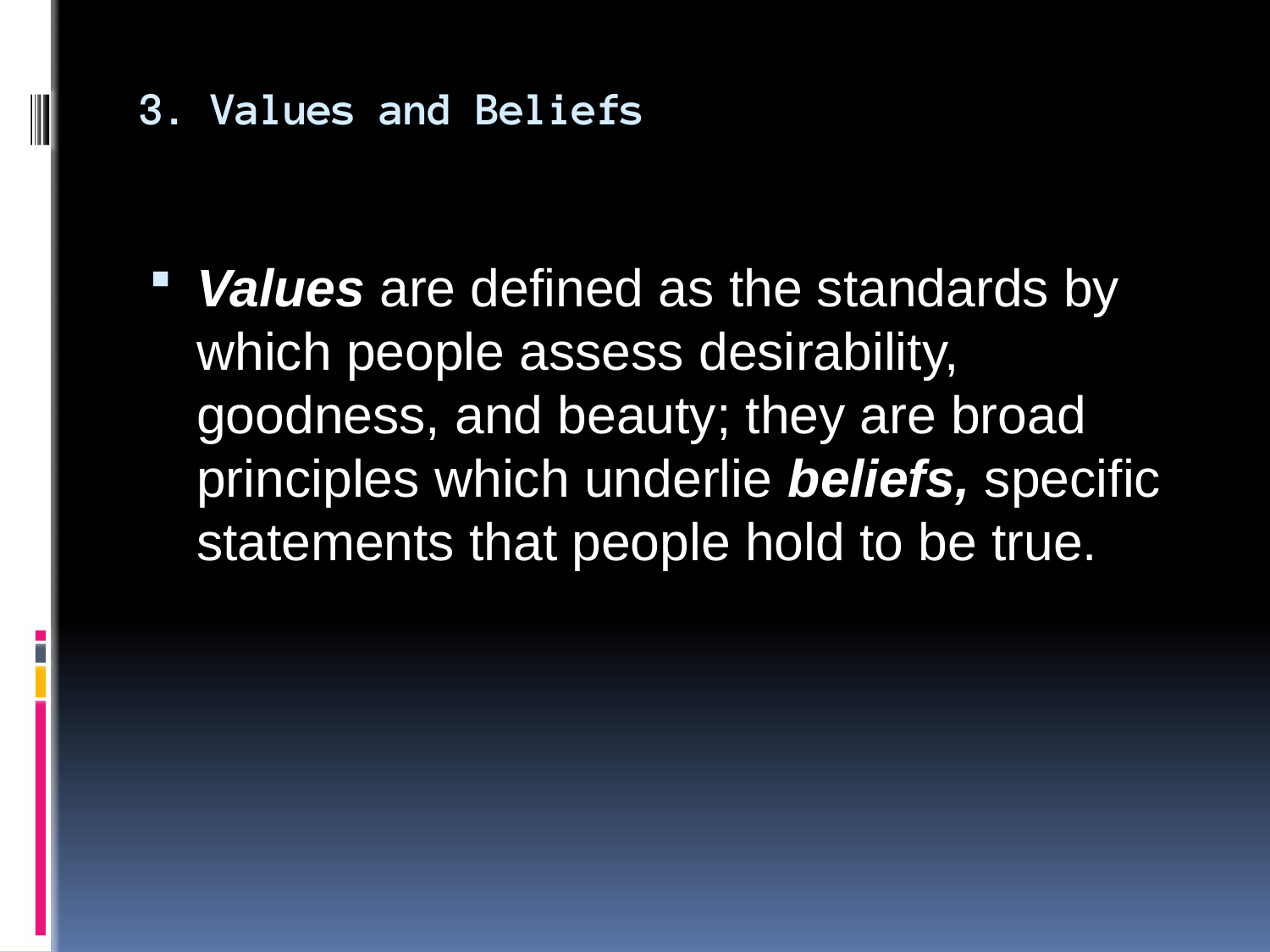

# 3. Values and Beliefs
Values are defined as the standards by which people assess desirability, goodness, and beauty; they are broad principles which underlie beliefs, specific statements that people hold to be true.